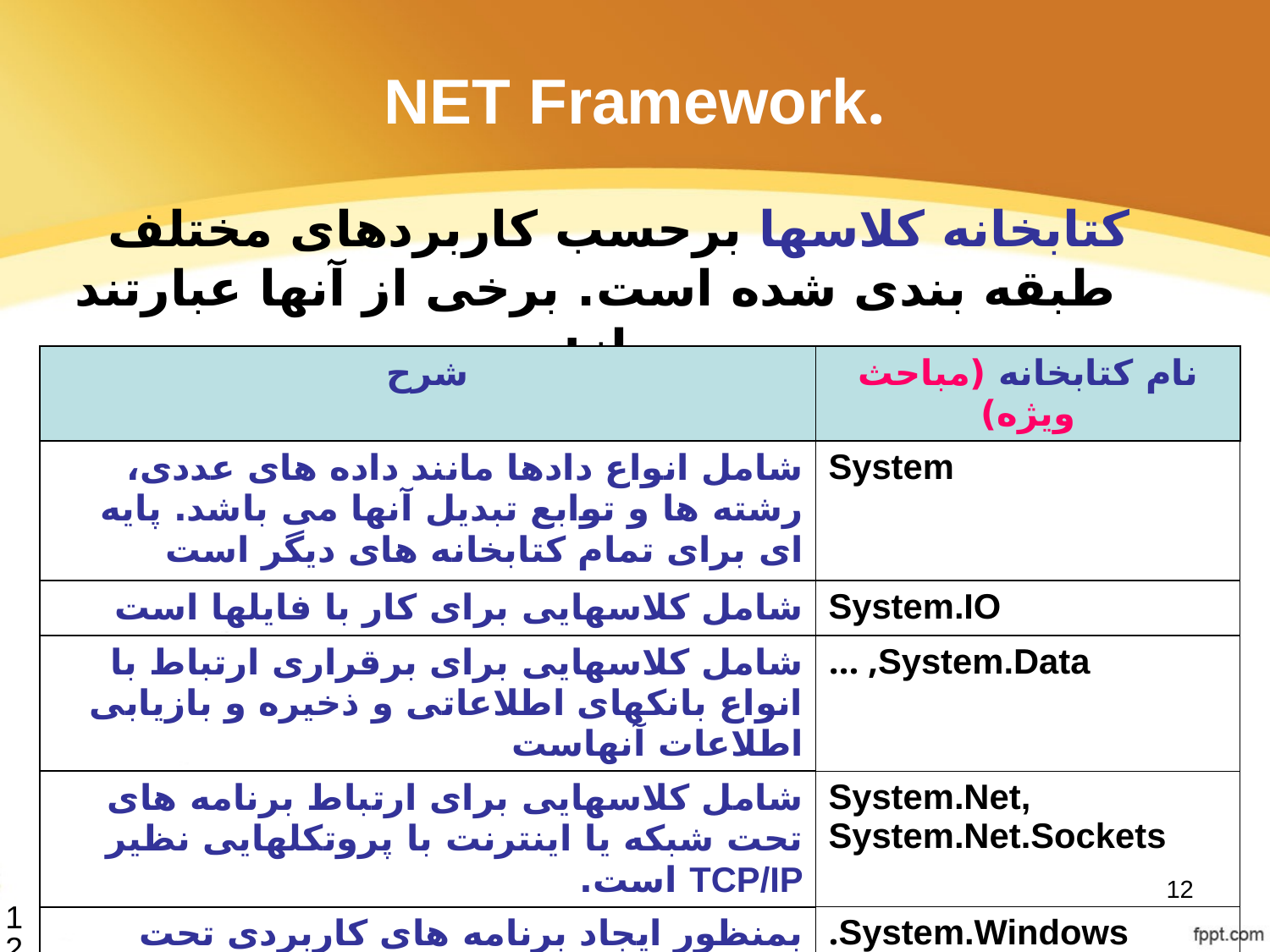

# .NET Framework
کتابخانه کلاسها برحسب کاربردهای مختلف طبقه بندی شده است. برخی از آنها عبارتند از:

| شرح | نام کتابخانه (مباحث ویژه) |
| --- | --- |
| شامل انواع دادها مانند داده های عددی، رشته ها و توابع تبدیل آنها می باشد. پایه ای برای تمام کتابخانه های دیگر است | System |
| شامل کلاسهایی برای کار با فایلها است | System.IO |
| شامل کلاسهایی برای برقراری ارتباط با انواع بانکهای اطلاعاتی و ذخیره و بازیابی اطلاعات آنهاست | System.Data, … |
| شامل کلاسهایی برای ارتباط برنامه های تحت شبکه یا اینترنت با پروتکلهایی نظیر TCP/IP است. | System.Net, System.Net.Sockets |
| بمنظور ایجاد برنامه های کاربردی تحت ویندوز استفاده می شود | System.Windows. Forms, … |
12
12